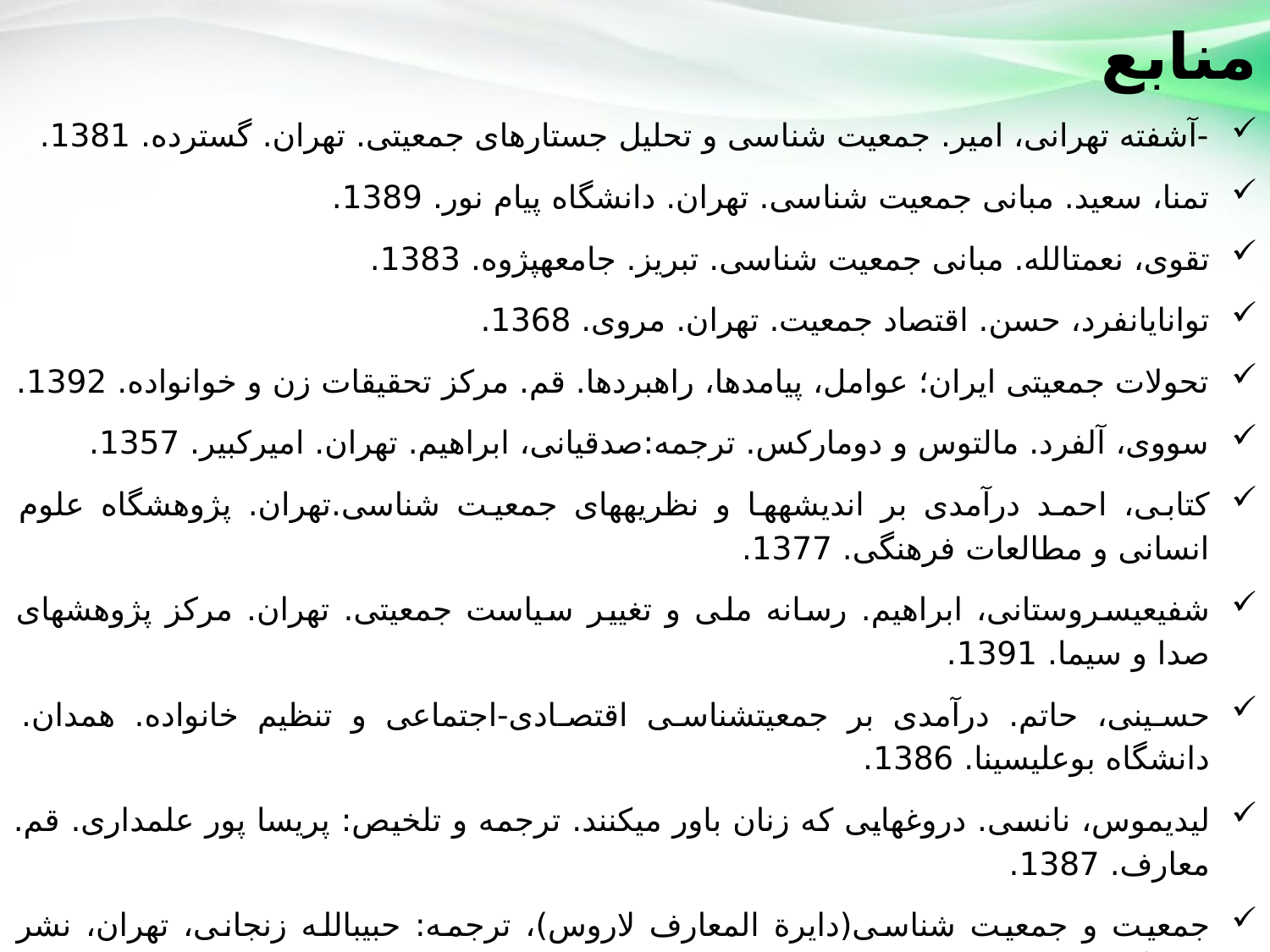

منابع
-آشفته تهرانی، امیر. جمعیت شناسی و تحلیل جستارهای جمعیتی. تهران. گسترده. 1381.
تمنا، سعید. مبانی جمعیت شناسی. تهران. دانشگاه پیام نور. 1389.
تقوی، نعمت­الله. مبانی جمعیت شناسی. تبریز. جامعه­پژوه. 1383.
توانایان­فرد، حسن. اقتصاد جمعیت. تهران. مروی. 1368.
تحولات جمعیتی ایران؛ عوامل، پیامدها، راهبردها. قم. مرکز تحقیقات زن و خوانواده. 1392.
سووی، آلفرد. مالتوس و دومارکس. ترجمه:صدقیانی، ابراهیم. تهران. امیرکبیر. 1357.
کتابی، احمد درآمدی بر اندیشه­ها و نظریه­های جمعیت شناسی.تهران. پژوهشگاه علوم انسانی و مطالعات فرهنگی. 1377.
شفیعی­سروستانی، ابراهیم. رسانه ملی و تغییر سیاست جمعیتی. تهران. مرکز پژوهش­های صدا و سیما. 1391.
حسینی، حاتم. درآمدی بر جمعیتشناسی اقتصادی-اجتماعی و تنظیم خانواده. همدان. دانشگاه بوعلی­سینا. 1386.
لی­دیموس، نانسی. دروغ­هایی که زنان باور می­کنند. ترجمه و تلخیص: پریسا پور علمداری. قم. معارف. 1387.
جمعیت و جمعیت شناسی(دایرة المعارف لاروس)، ترجمه: حبیب­الله زنجانی، تهران، نشر دانشگاهی، چاپ اول، 1368.
معزی، اسدالله. مبانی جمعیت­شناسی. تهران. آوای نور. 1371.
نیک خلق، علی­اکبر. مبانی جمعیت شناسی. تهران. بهینه. 1381.